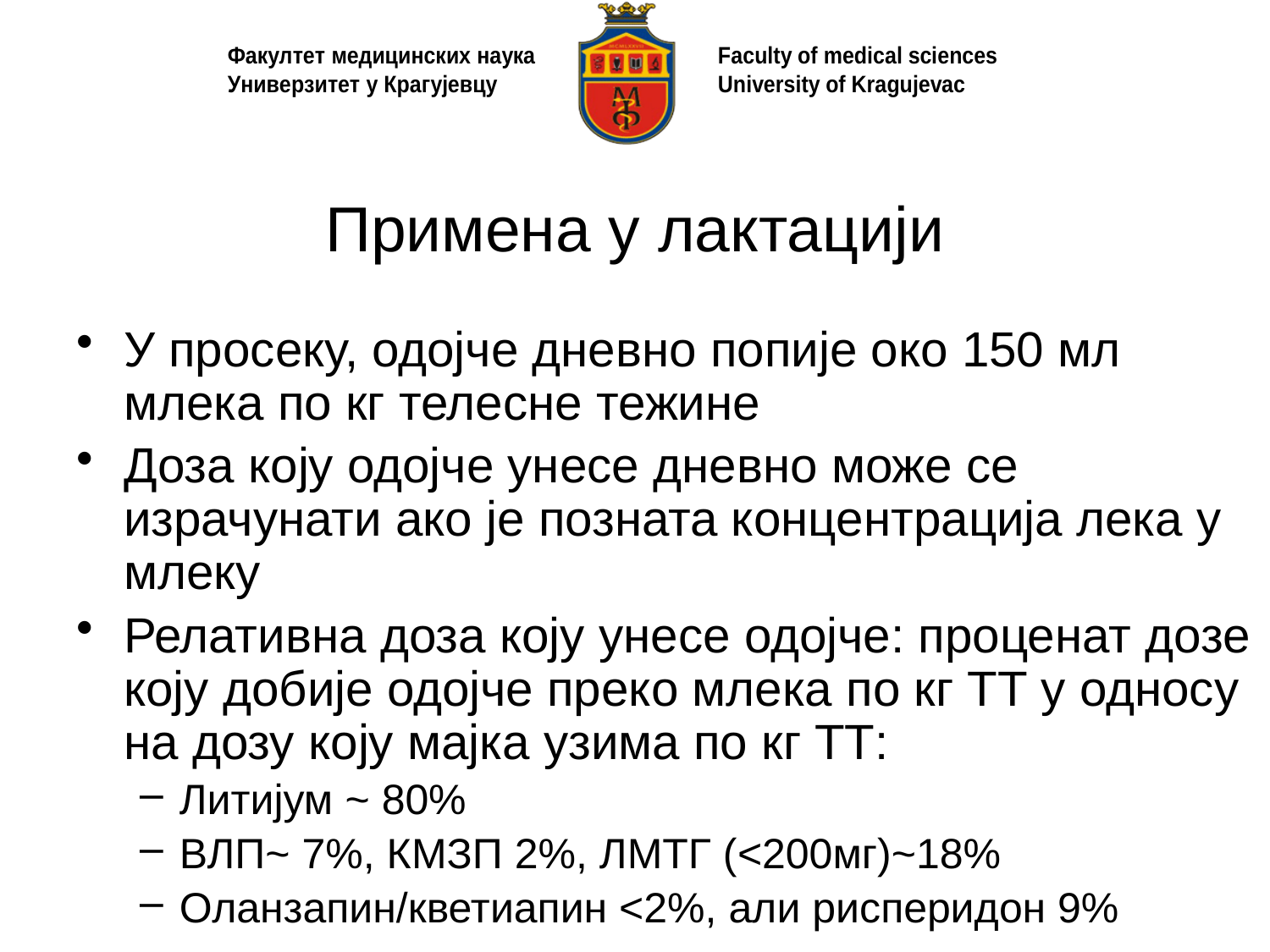

# Примена у лактацији
У просеку, одојче дневно попије око 150 мл млека по кг телесне тежине
Доза коју одојче унесе дневно може се израчунати ако је позната концентрација лека у млеку
Релативна доза коју унесе одојче: проценат дозе коју добије одојче преко млека по кг ТТ у односу на дозу коју мајка узима по кг ТТ:
Литијум ~ 80%
ВЛП~ 7%, КМЗП 2%, ЛМТГ (<200мг)~18%
Оланзапин/кветиапин <2%, али рисперидон 9%